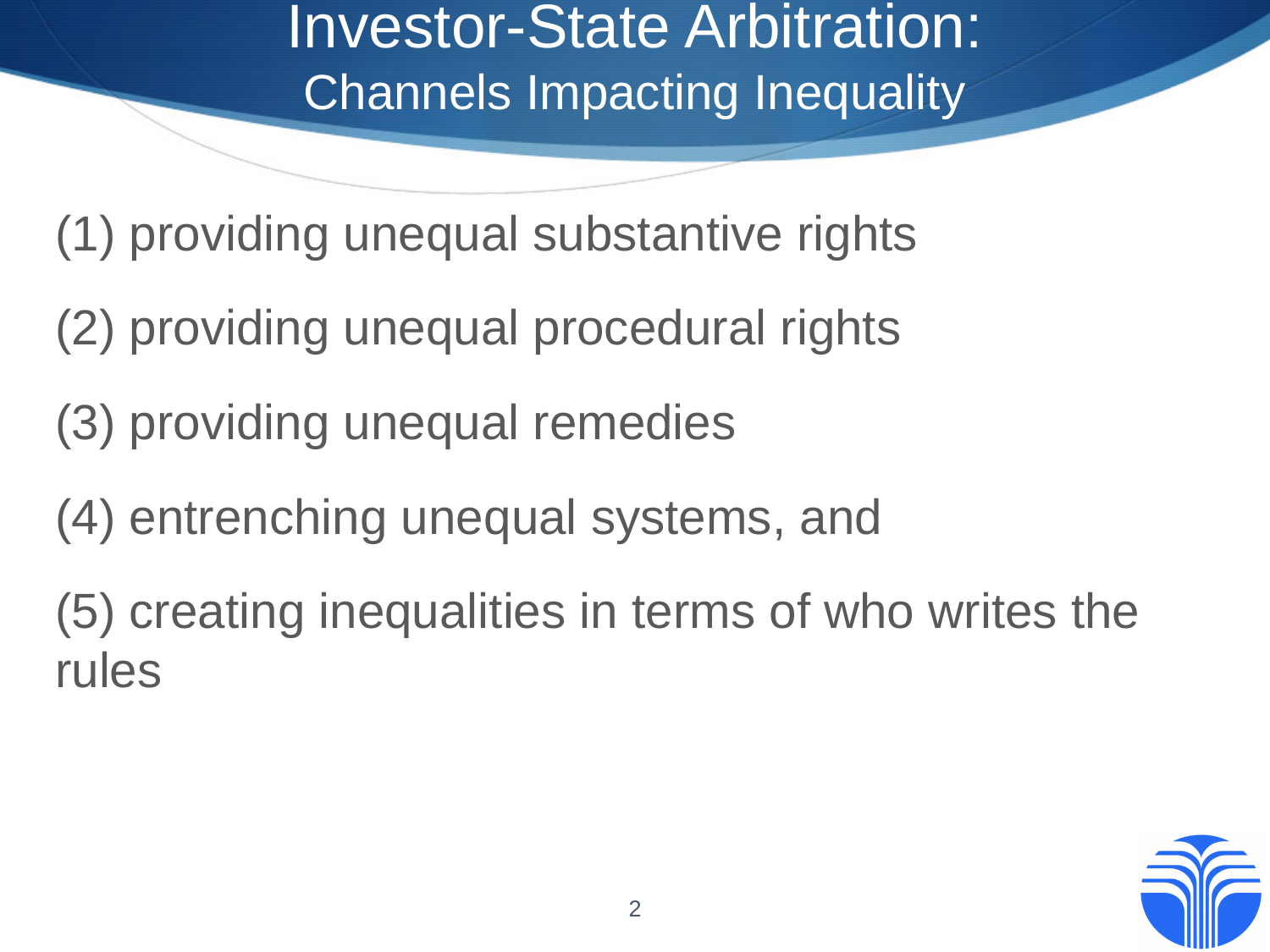

# Investor-State Arbitration: Channels Impacting Inequality
(1) providing unequal substantive rights
(2) providing unequal procedural rights
(3) providing unequal remedies
(4) entrenching unequal systems, and
(5) creating inequalities in terms of who writes the rules
2